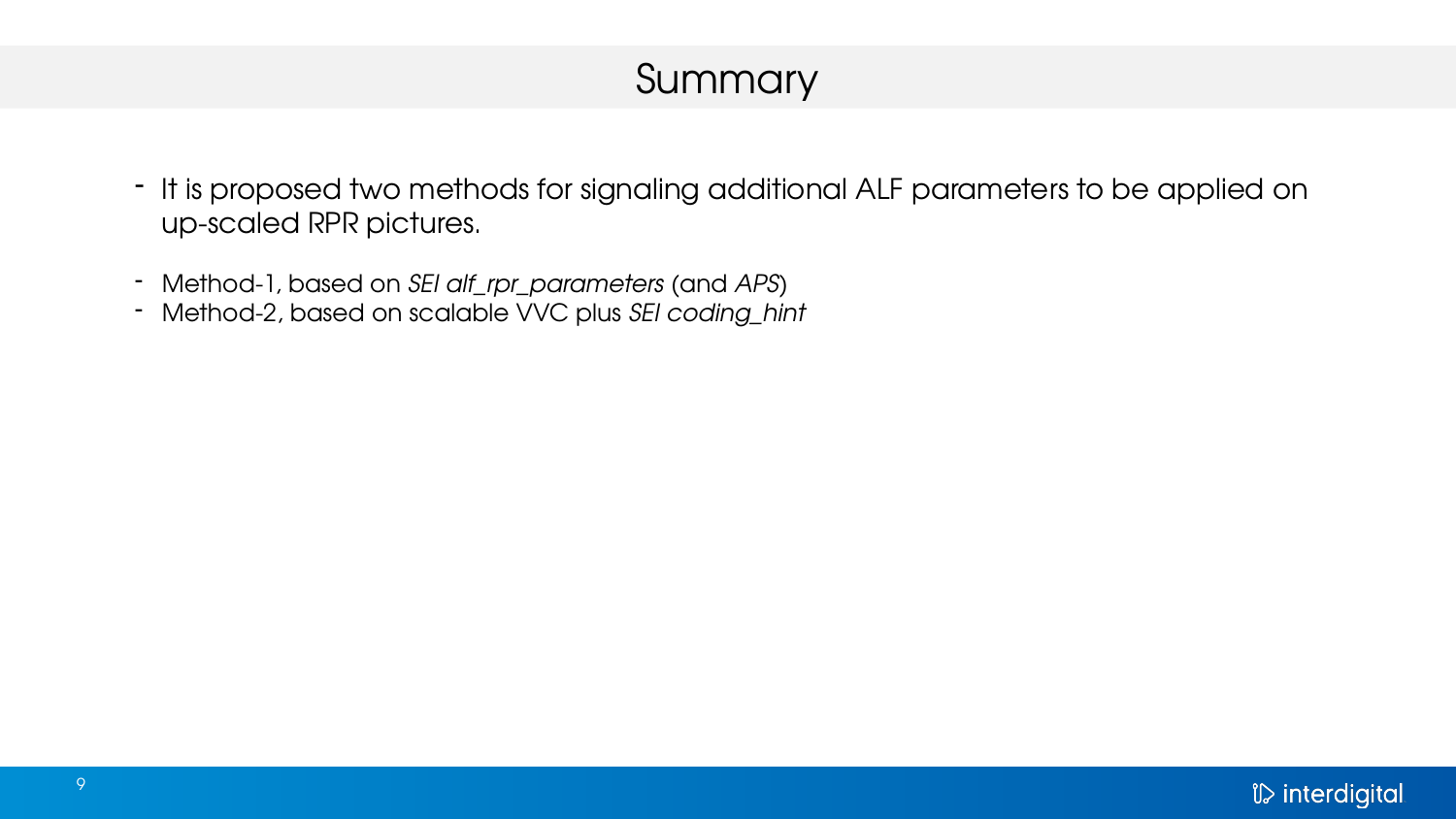

Summary
It is proposed two methods for signaling additional ALF parameters to be applied on up-scaled RPR pictures.

Method-1, based on SEI alf_rpr_parameters (and APS)
Method-2, based on scalable VVC plus SEI coding_hint

9